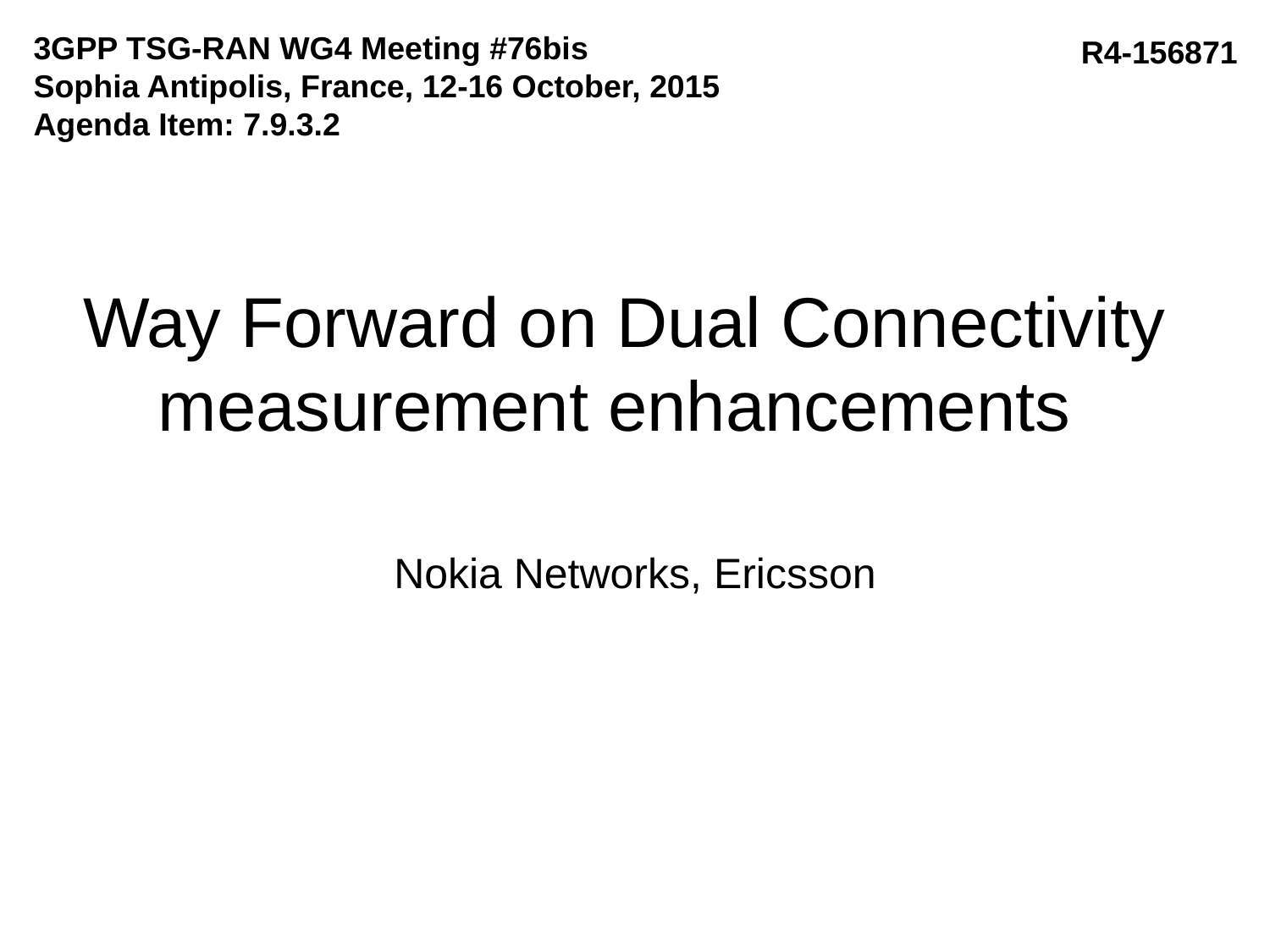

3GPP TSG-RAN WG4 Meeting #76bis
Sophia Antipolis, France, 12-16 October, 2015
Agenda Item: 7.9.3.2
R4-156871
# Way Forward on Dual Connectivity measurement enhancements
Nokia Networks, Ericsson